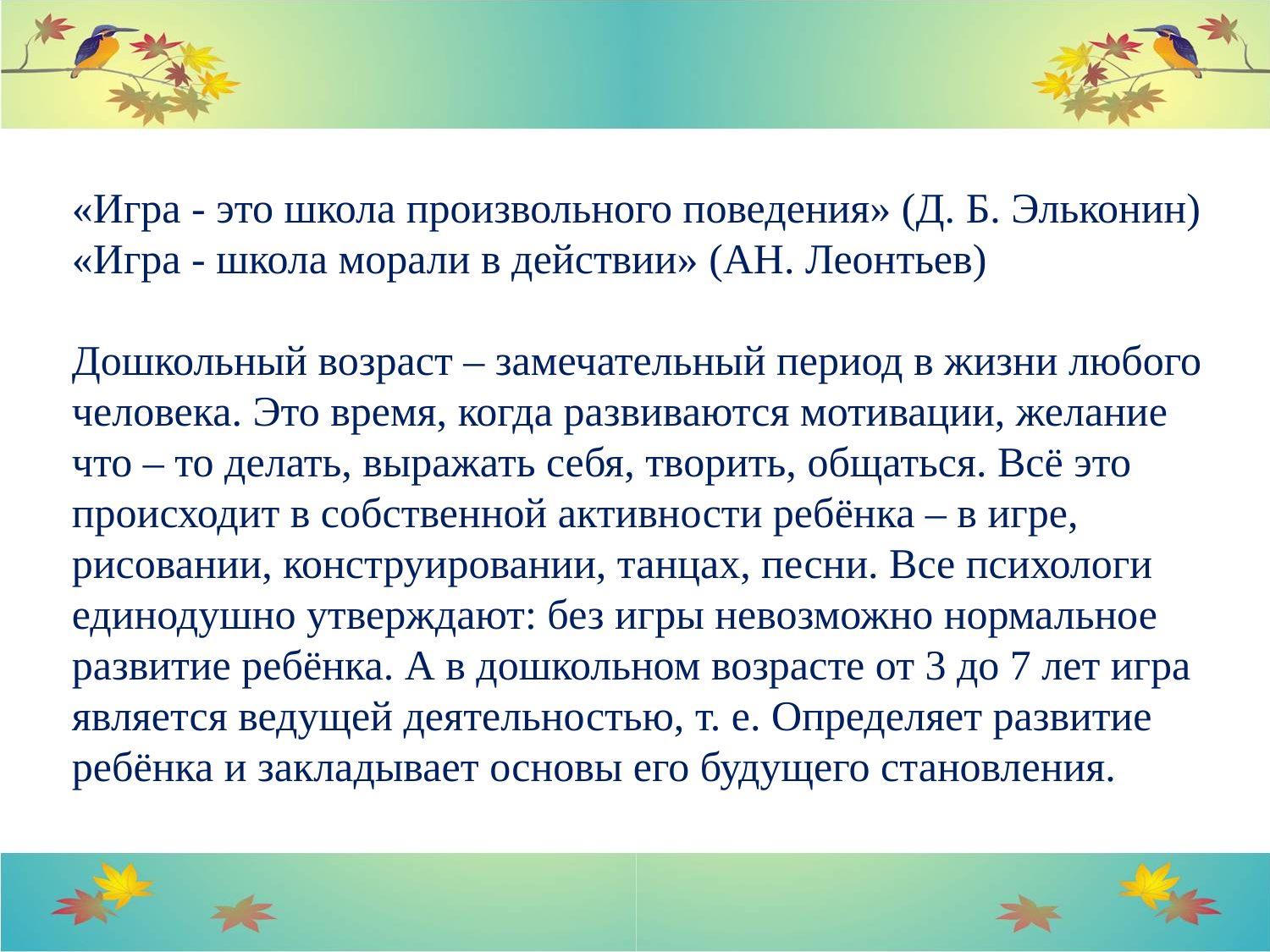

«Игра - это школа произвольного поведения» (Д. Б. Эльконин)
«Игра - школа морали в действии» (АН. Леонтьев)
Дошкольный возраст – замечательный период в жизни любого человека. Это время, когда развиваются мотивации, желание что – то делать, выражать себя, творить, общаться. Всё это происходит в собственной активности ребёнка – в игре, рисовании, конструировании, танцах, песни. Все психологи единодушно утверждают: без игры невозможно нормальное развитие ребёнка. А в дошкольном возрасте от 3 до 7 лет игра является ведущей деятельностью, т. е. Определяет развитие ребёнка и закладывает основы его будущего становления.